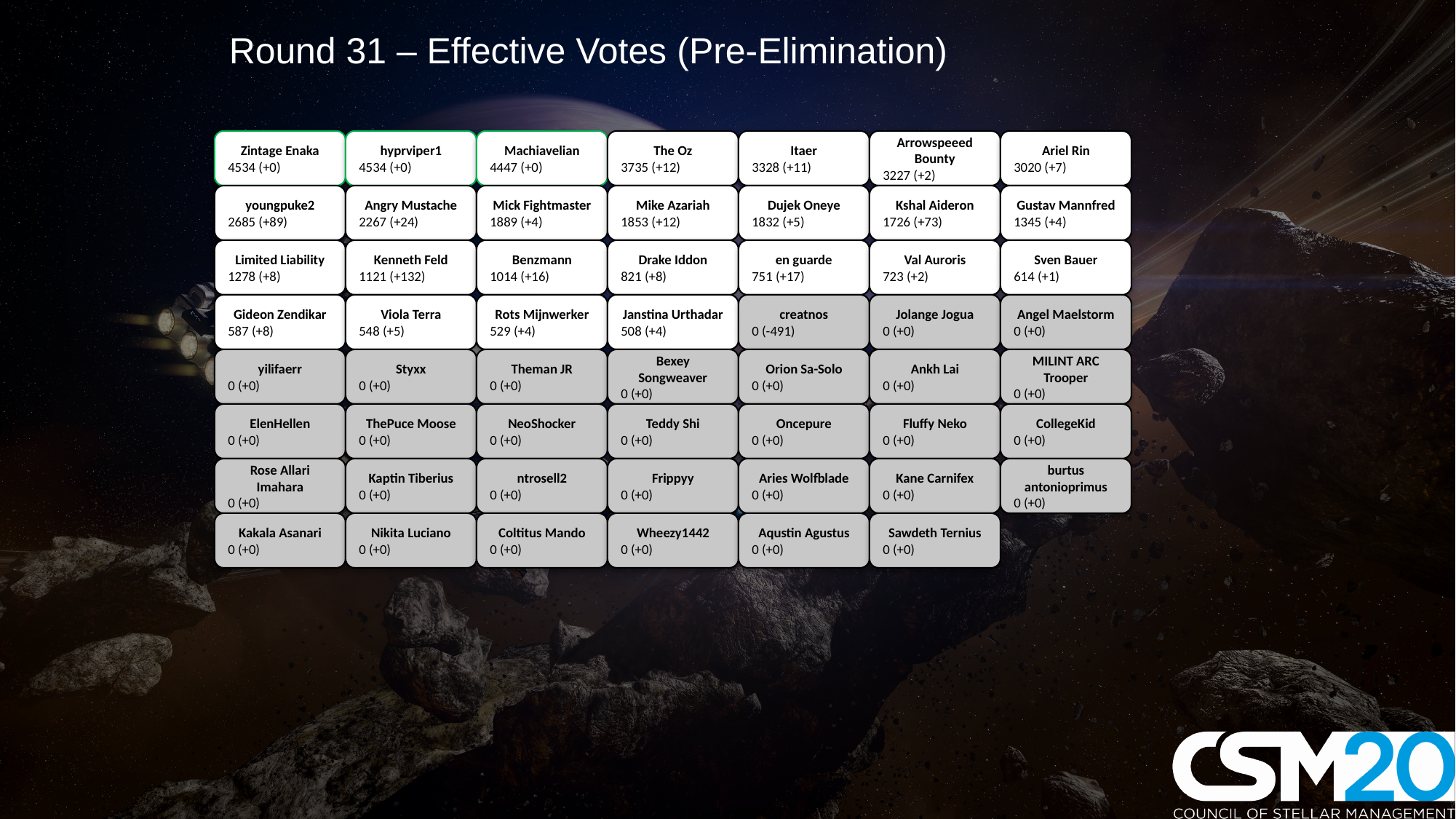

Round 31 – Effective Votes (Pre-Elimination)
Zintage Enaka
4534 (+0)
hyprviper1
4534 (+0)
Machiavelian
4447 (+0)
The Oz
3735 (+12)
Itaer
3328 (+11)
Arrowspeeed Bounty
3227 (+2)
Ariel Rin
3020 (+7)
youngpuke2
2685 (+89)
Angry Mustache
2267 (+24)
Mick Fightmaster
1889 (+4)
Mike Azariah
1853 (+12)
Dujek Oneye
1832 (+5)
Kshal Aideron
1726 (+73)
Gustav Mannfred
1345 (+4)
Limited Liability
1278 (+8)
Kenneth Feld
1121 (+132)
Benzmann
1014 (+16)
Drake Iddon
821 (+8)
en guarde
751 (+17)
Val Auroris
723 (+2)
Sven Bauer
614 (+1)
Gideon Zendikar
587 (+8)
Viola Terra
548 (+5)
Rots Mijnwerker
529 (+4)
Janstina Urthadar
508 (+4)
creatnos
0 (-491)
Jolange Jogua
0 (+0)
Angel Maelstorm
0 (+0)

yilifaerr
0 (+0)
Styxx
0 (+0)
Theman JR
0 (+0)
Bexey Songweaver
0 (+0)
Orion Sa-Solo
0 (+0)
Ankh Lai
0 (+0)
MILINT ARC Trooper
0 (+0)
ElenHellen
0 (+0)
ThePuce Moose
0 (+0)
NeoShocker
0 (+0)
Teddy Shi
0 (+0)
Oncepure
0 (+0)
Fluffy Neko
0 (+0)
CollegeKid
0 (+0)
Rose Allari Imahara
0 (+0)
Kaptin Tiberius
0 (+0)
ntrosell2
0 (+0)
Frippyy
0 (+0)
Aries Wolfblade
0 (+0)
Kane Carnifex
0 (+0)
burtus antonioprimus
0 (+0)
Kakala Asanari
0 (+0)
Nikita Luciano
0 (+0)
Coltitus Mando
0 (+0)
Wheezy1442
0 (+0)
Aqustin Agustus
0 (+0)
Sawdeth Ternius
0 (+0)
#